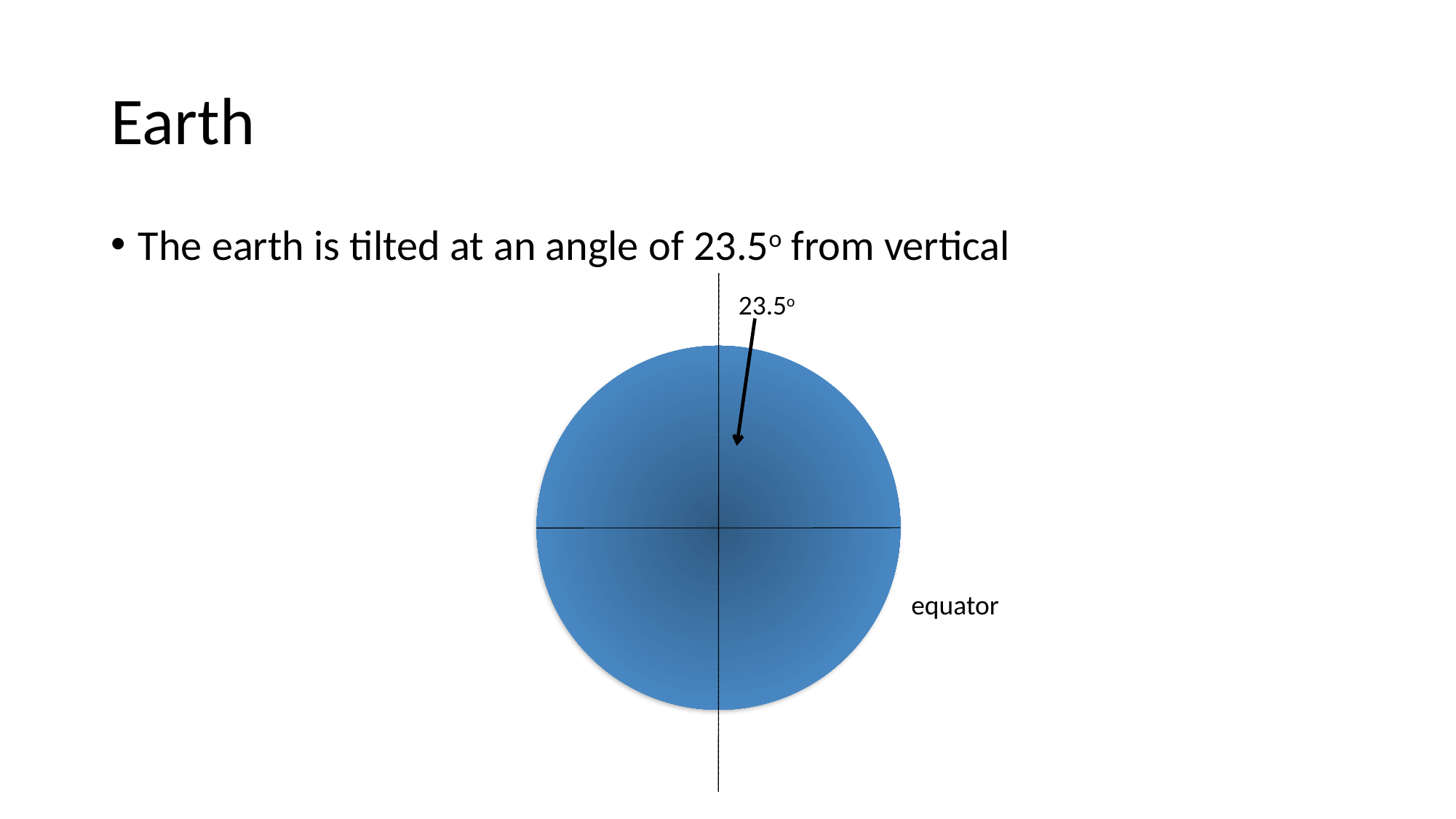

# Earth
The earth is tilted at an angle of 23.5o from vertical
23.5o

equator